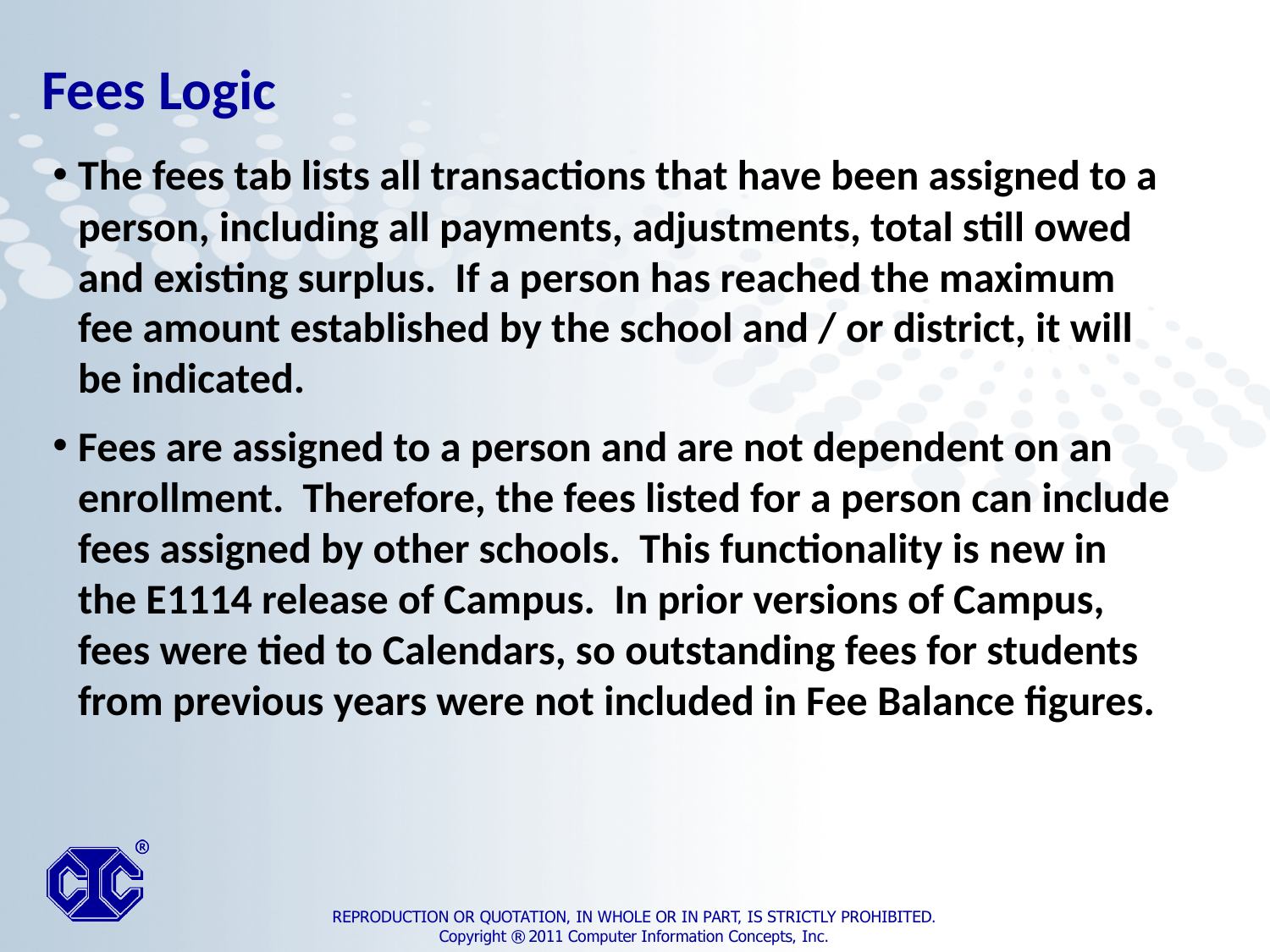

# Fees Logic
The fees tab lists all transactions that have been assigned to a person, including all payments, adjustments, total still owed and existing surplus.  If a person has reached the maximum fee amount established by the school and / or district, it will be indicated.
Fees are assigned to a person and are not dependent on an enrollment.  Therefore, the fees listed for a person can include fees assigned by other schools.  This functionality is new in the E1114 release of Campus.  In prior versions of Campus, fees were tied to Calendars, so outstanding fees for students from previous years were not included in Fee Balance figures.